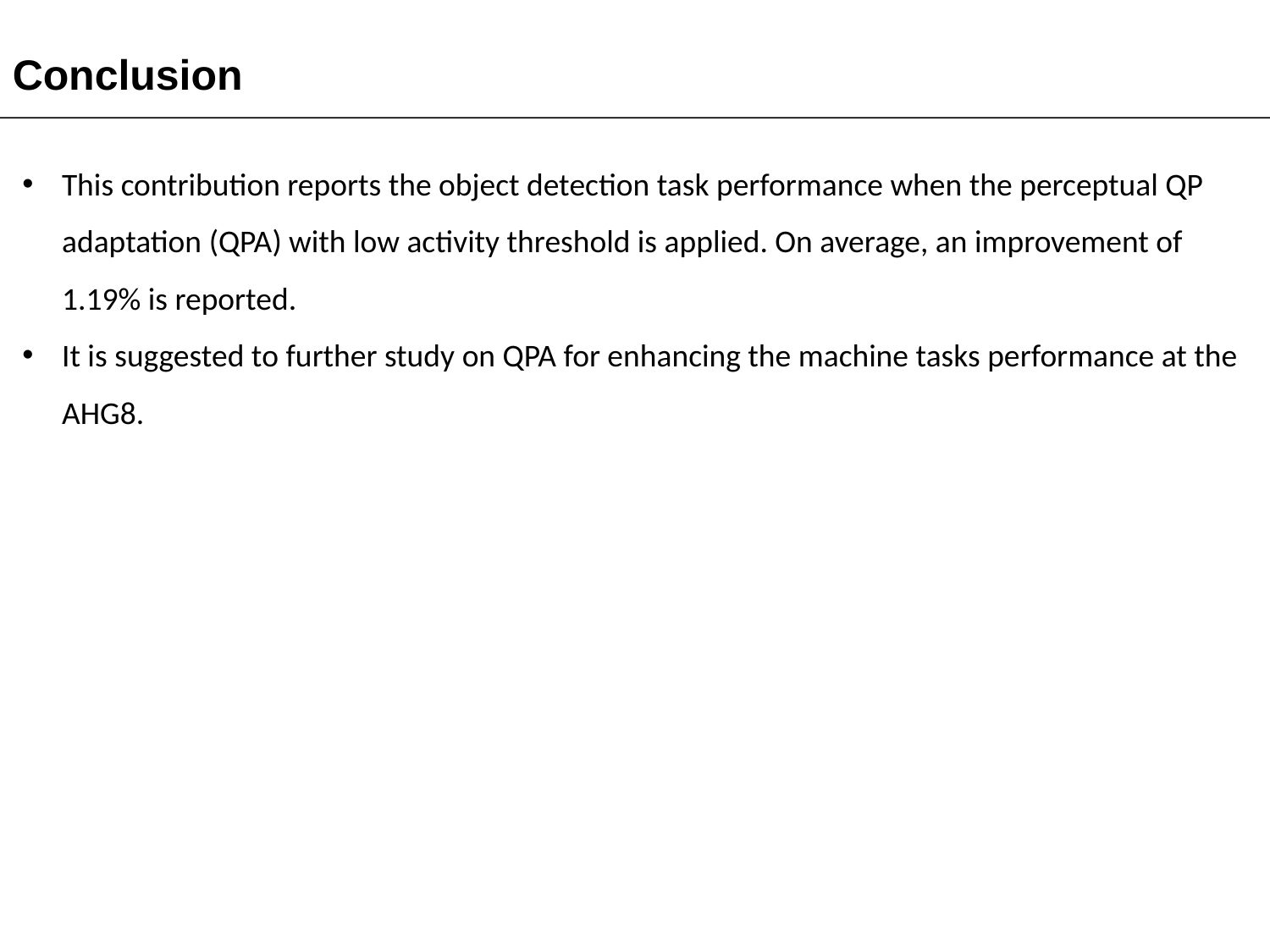

Conclusion

This contribution reports the object detection task performance when the perceptual QP adaptation (QPA) with low activity threshold is applied. On average, an improvement of 1.19% is reported.
It is suggested to further study on QPA for enhancing the machine tasks performance at the AHG8.